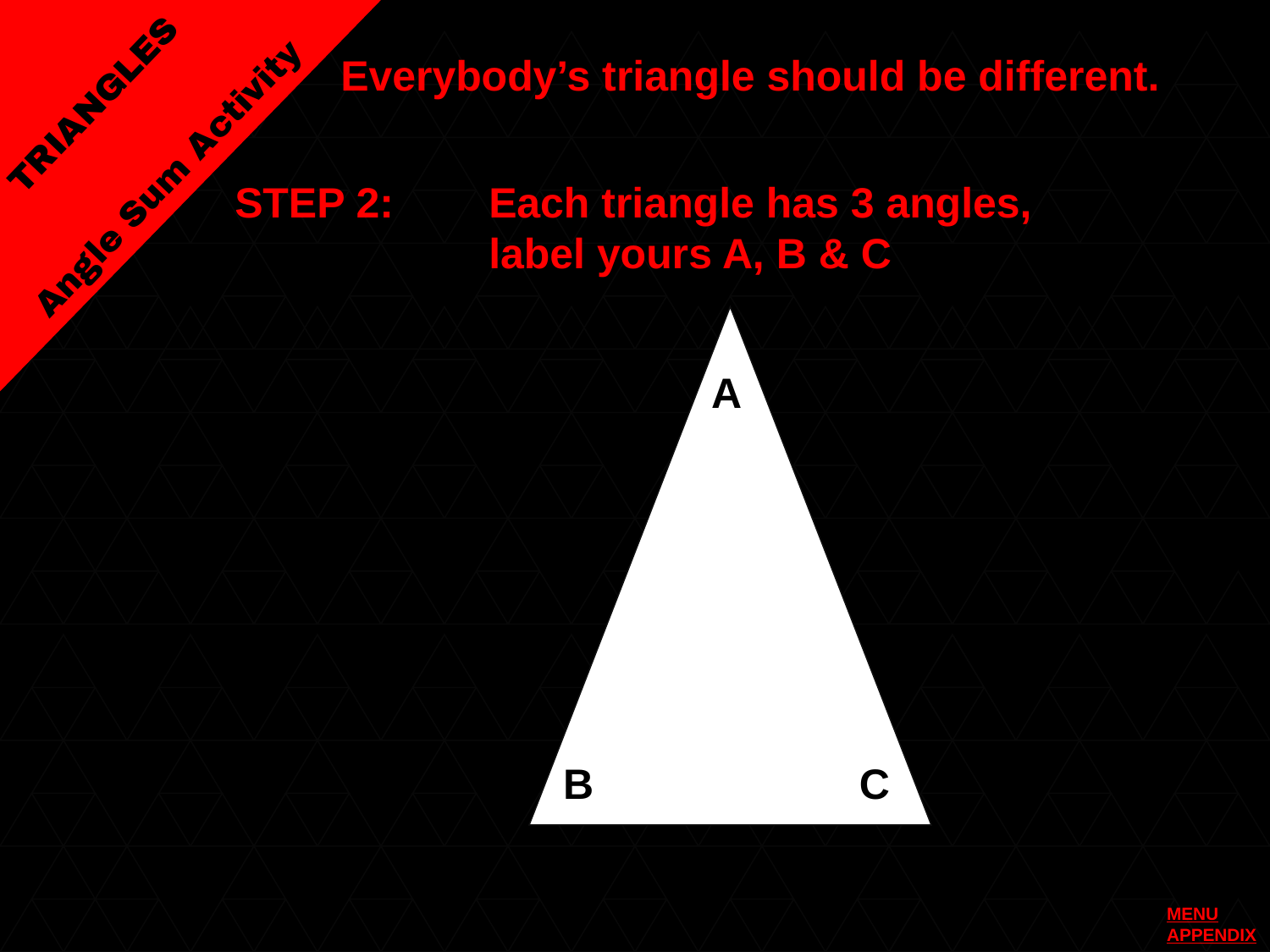

Everybody’s triangle should be different.
TRIANGLES
Angle Sum Activity
STEP 2:	Each triangle has 3 angles, 		label yours A, B & C

A
B
C
MENU
APPENDIX